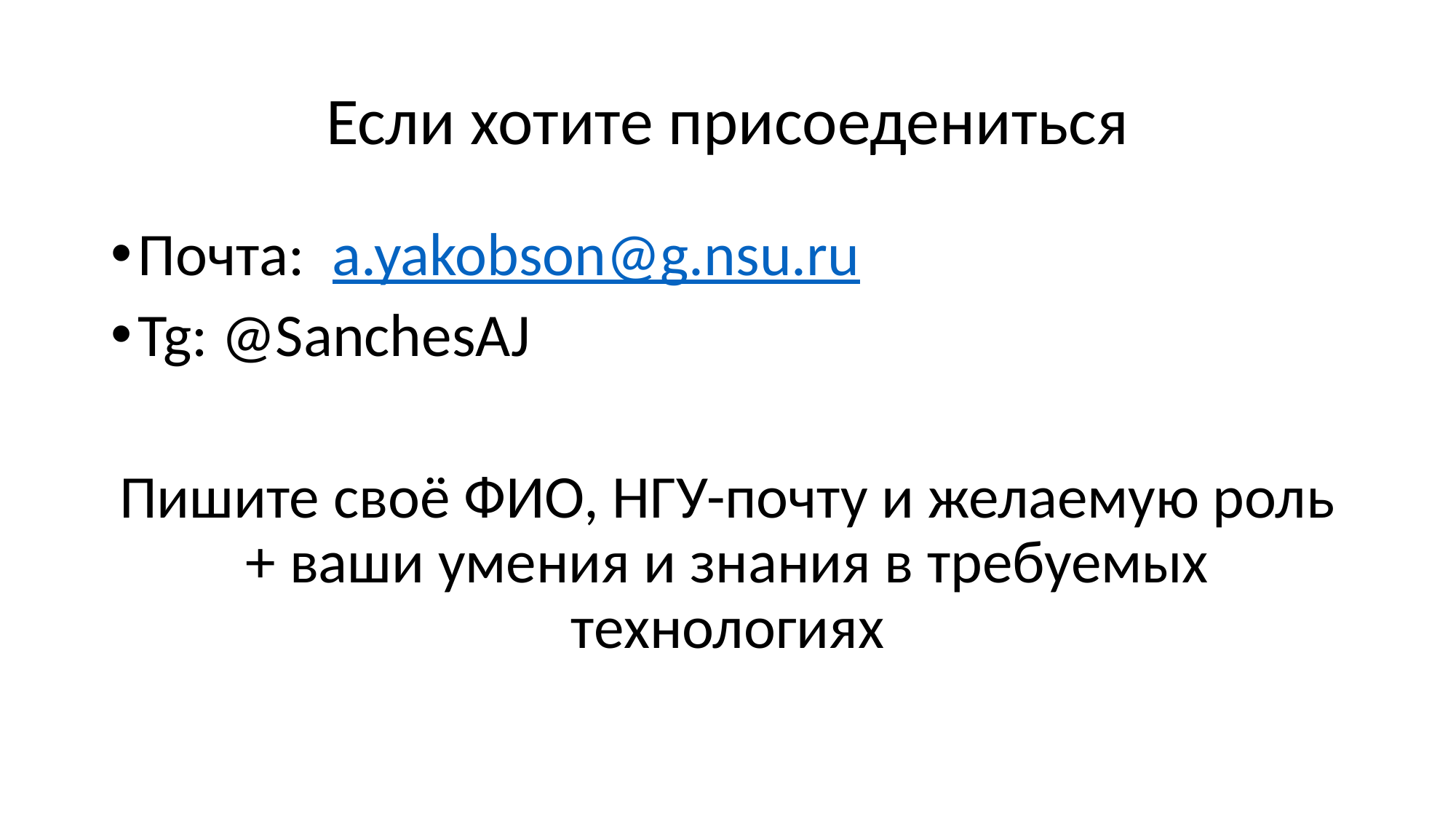

# Если хотите присоедениться
Почта:  a.yakobson@g.nsu.ru
Tg: @SanchesAJ

Пишите своё ФИО, НГУ-почту и желаемую роль + ваши умения и знания в требуемых технологиях